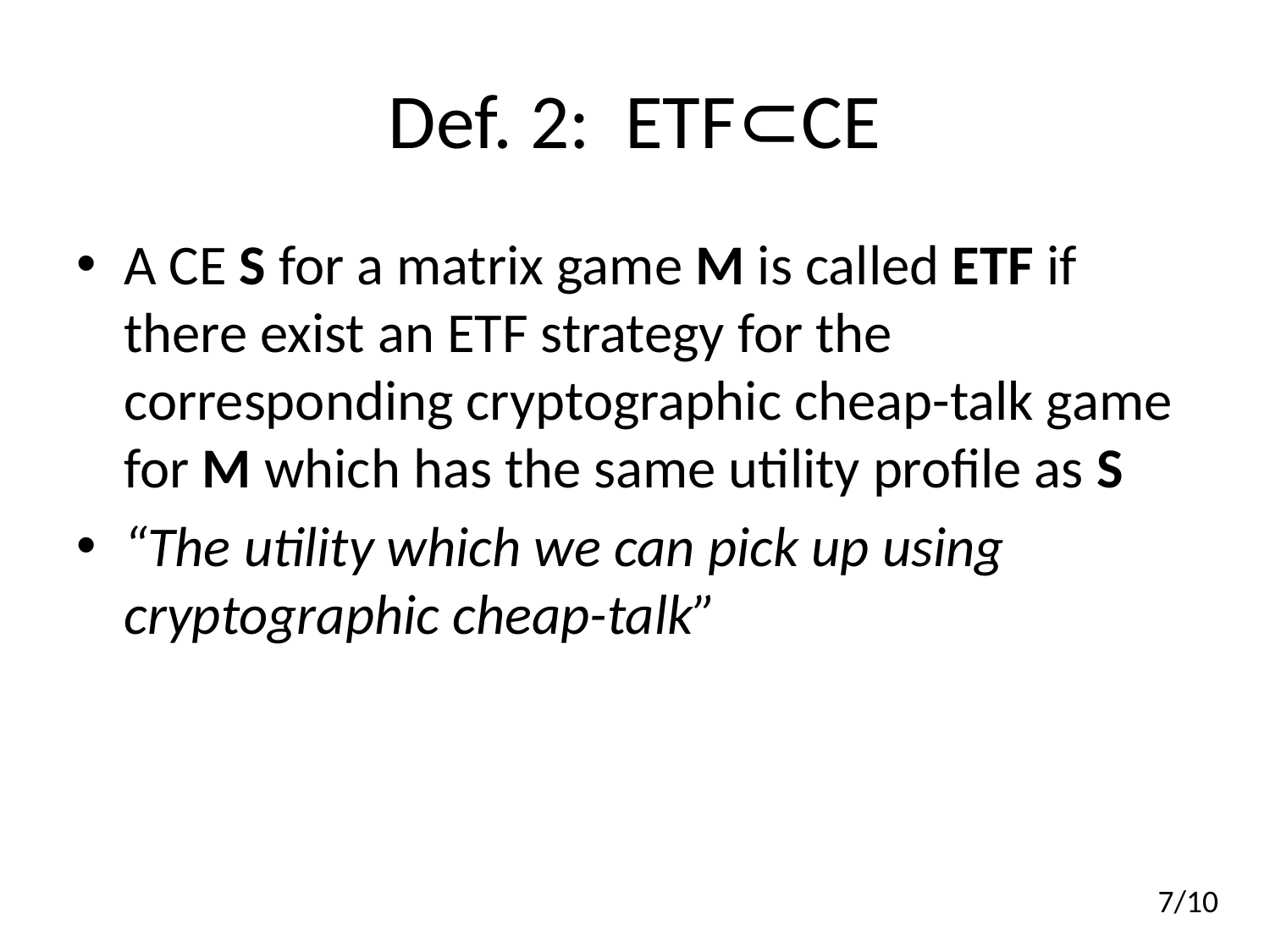

# Def. 2:  ETF⊂CE
A CE S for a matrix game M is called ETF if there exist an ETF strategy for the corresponding cryptographic cheap-talk game for M which has the same utility profile as S
“The utility which we can pick up using cryptographic cheap-talk”

7/10